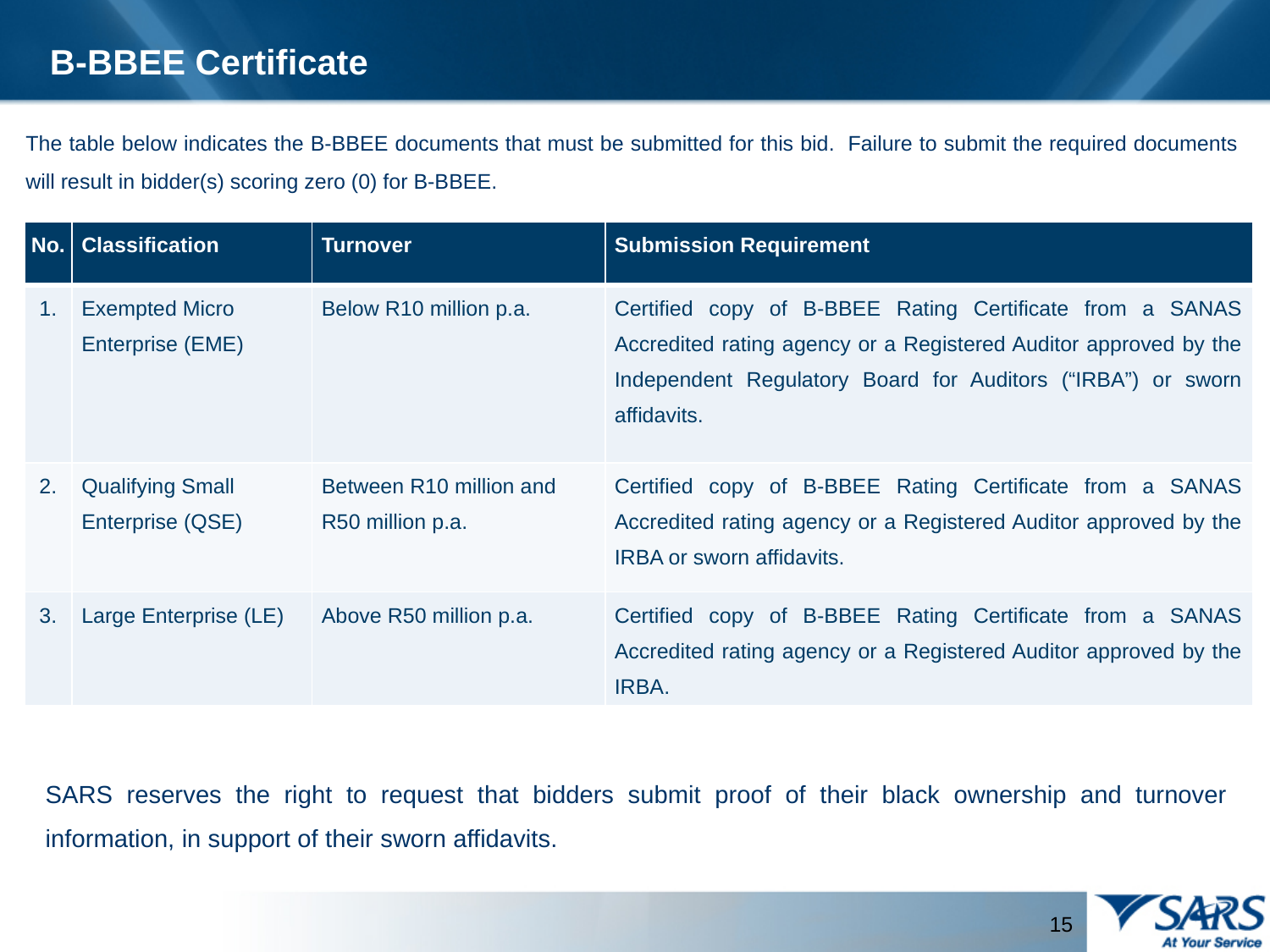

B-BBEE Certificate
The table below indicates the B-BBEE documents that must be submitted for this bid.  Failure to submit the required documents will result in bidder(s) scoring zero (0) for B-BBEE.

| No. | Classification | Turnover | Submission Requirement |
| --- | --- | --- | --- |
| 1. | Exempted Micro Enterprise (EME) | Below R10 million p.a. | Certified copy of B-BBEE Rating Certificate from a SANAS Accredited rating agency or a Registered Auditor approved by the Independent Regulatory Board for Auditors (“IRBA”) or sworn affidavits. |
| 2. | Qualifying Small Enterprise (QSE) | Between R10 million and R50 million p.a. | Certified copy of B-BBEE Rating Certificate from a SANAS Accredited rating agency or a Registered Auditor approved by the IRBA or sworn affidavits. |
| 3. | Large Enterprise (LE) | Above R50 million p.a. | Certified copy of B-BBEE Rating Certificate from a SANAS Accredited rating agency or a Registered Auditor approved by the IRBA. |
SARS reserves the right to request that bidders submit proof of their black ownership and turnover information, in support of their sworn affidavits.
15